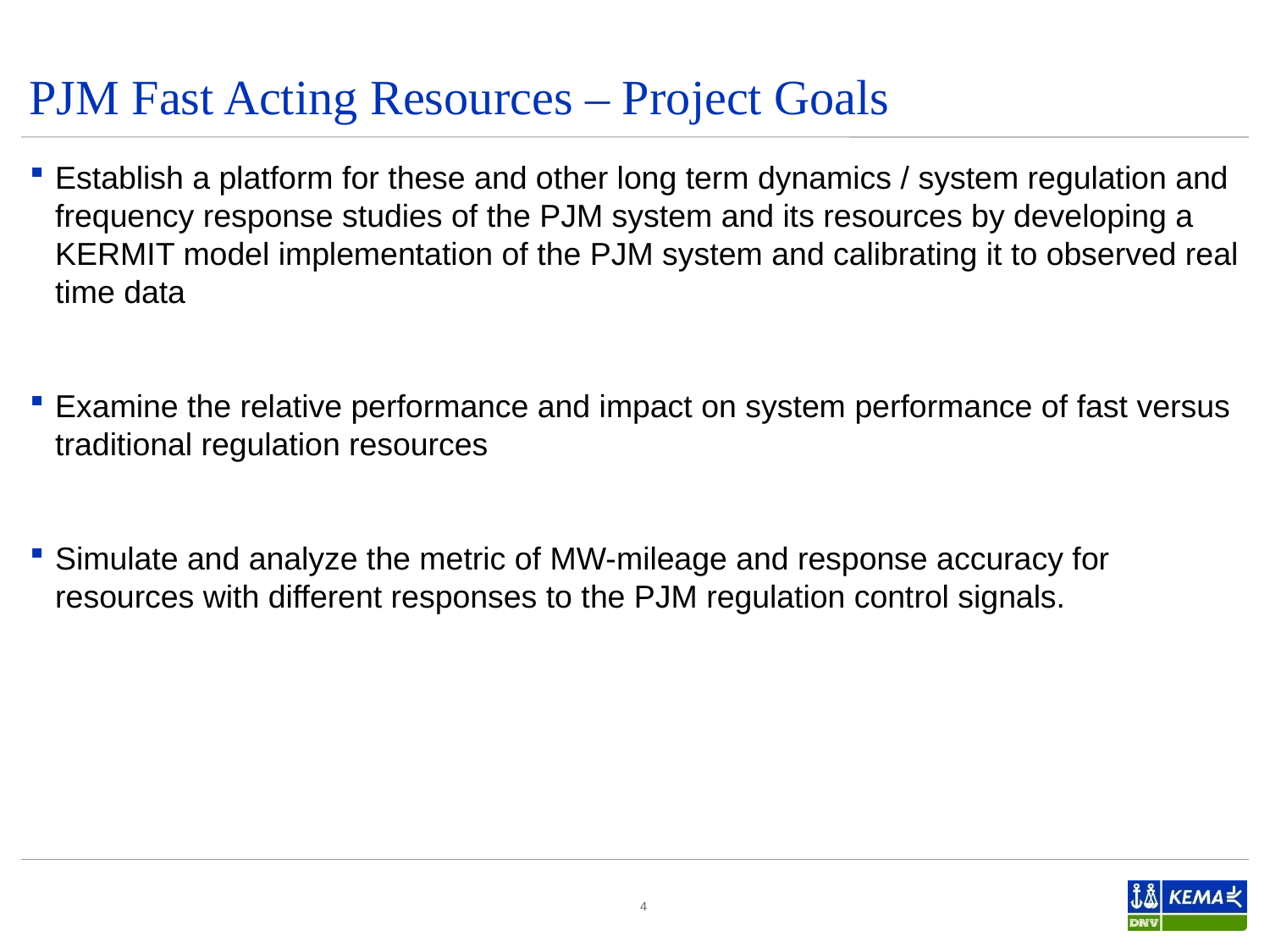

# PJM Fast Acting Resources – Project Goals
Establish a platform for these and other long term dynamics / system regulation and frequency response studies of the PJM system and its resources by developing a KERMIT model implementation of the PJM system and calibrating it to observed real time data

Examine the relative performance and impact on system performance of fast versus traditional regulation resources

Simulate and analyze the metric of MW-mileage and response accuracy for resources with different responses to the PJM regulation control signals.

4